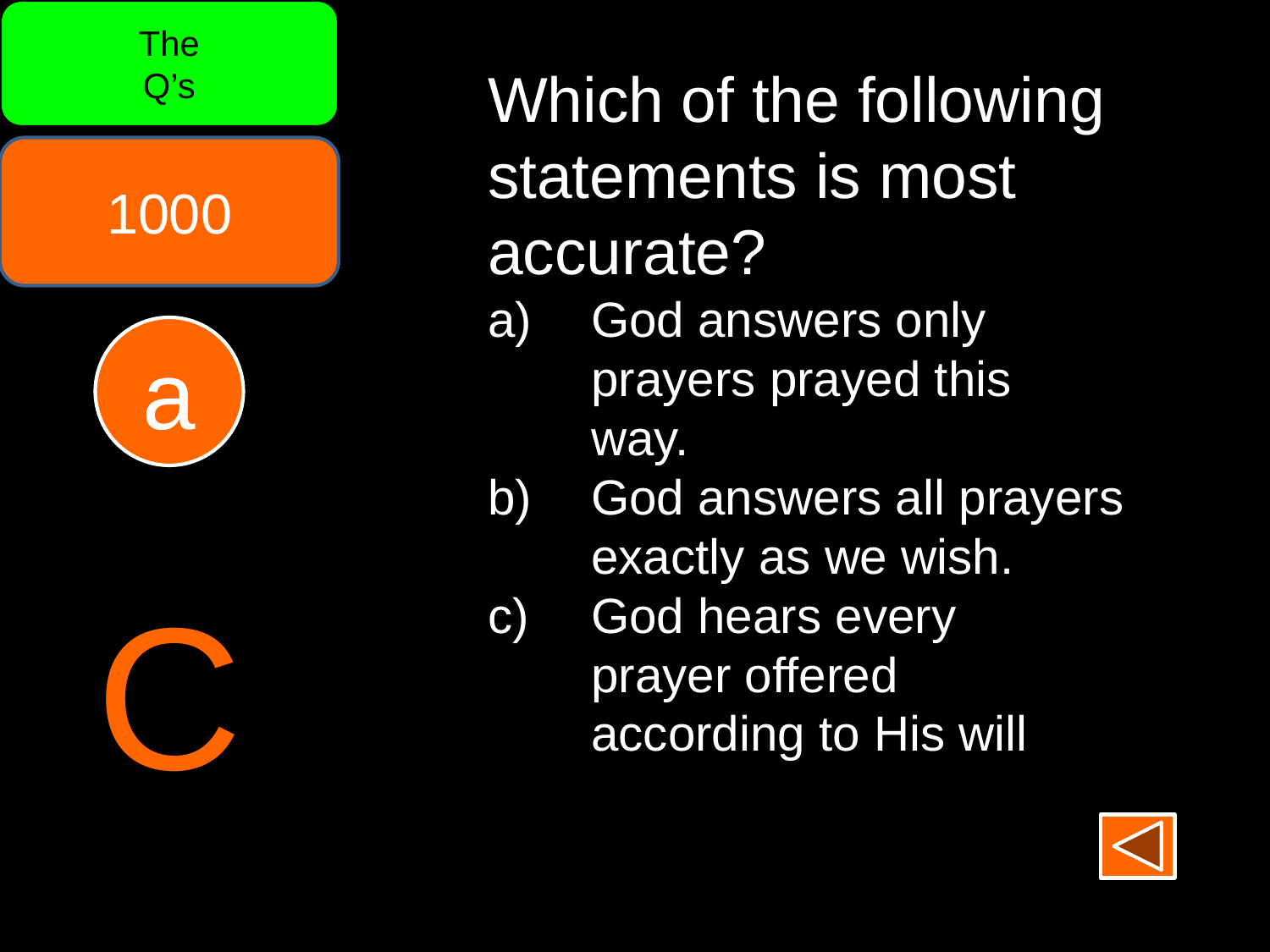

The
Q’s
Which of the following
statements is most
accurate?
God answers only
prayers prayed this
way.
God answers all prayers
exactly as we wish.
God hears every
prayer offered
according to His will

1000
a
C